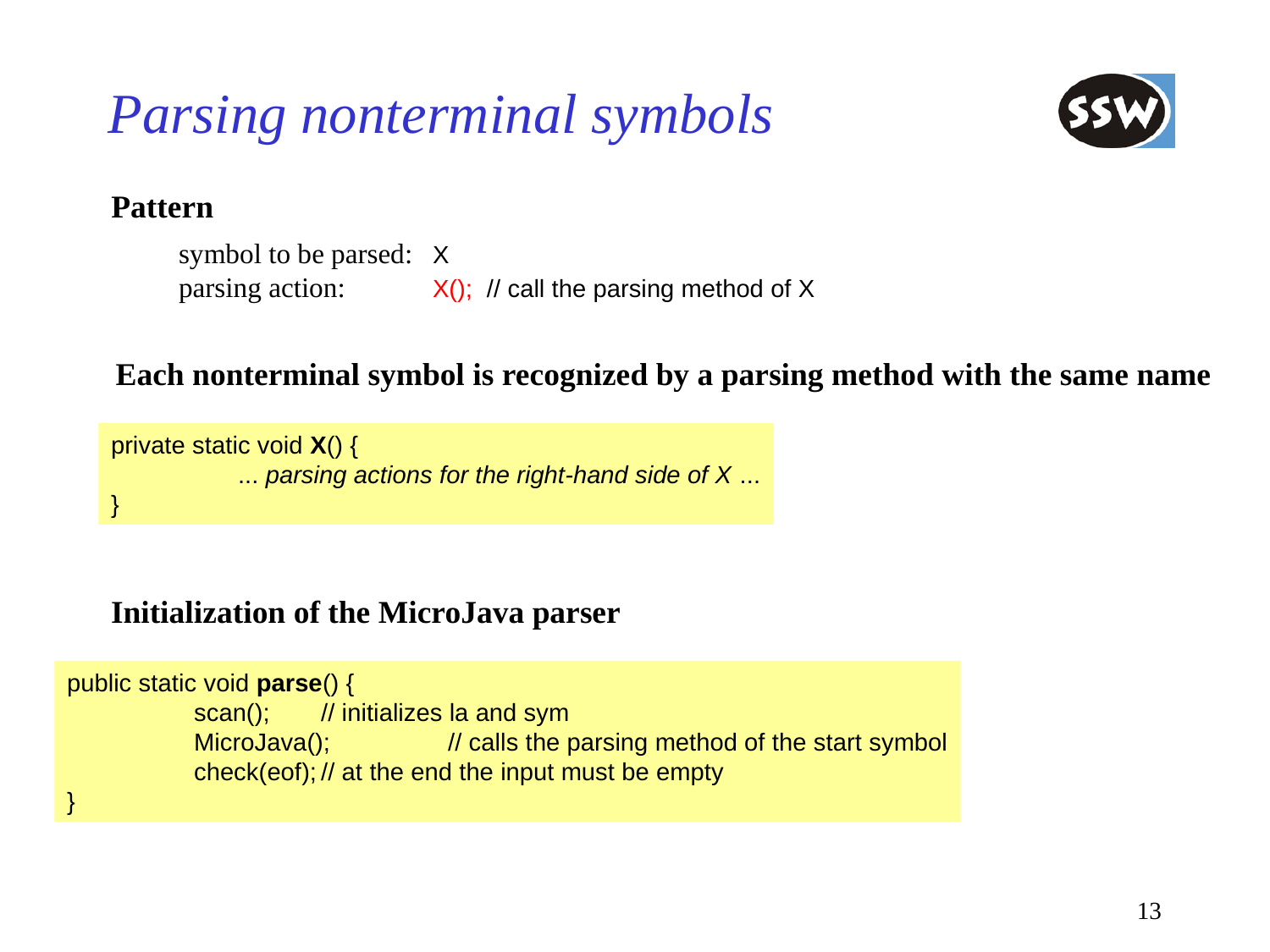

# Parsing nonterminal symbols
Pattern
symbol to be parsed:	X
parsing action:	X();  // call the parsing method of X
Each nonterminal symbol is recognized by a parsing method with the same name
private static void X() {
	... parsing actions for the right-hand side of X ...
}
Initialization of the MicroJava parser
public static void parse() {
	scan();	// initializes la and sym
	MicroJava();	// calls the parsing method of the start symbol
	check(eof);	// at the end the input must be empty
}
13